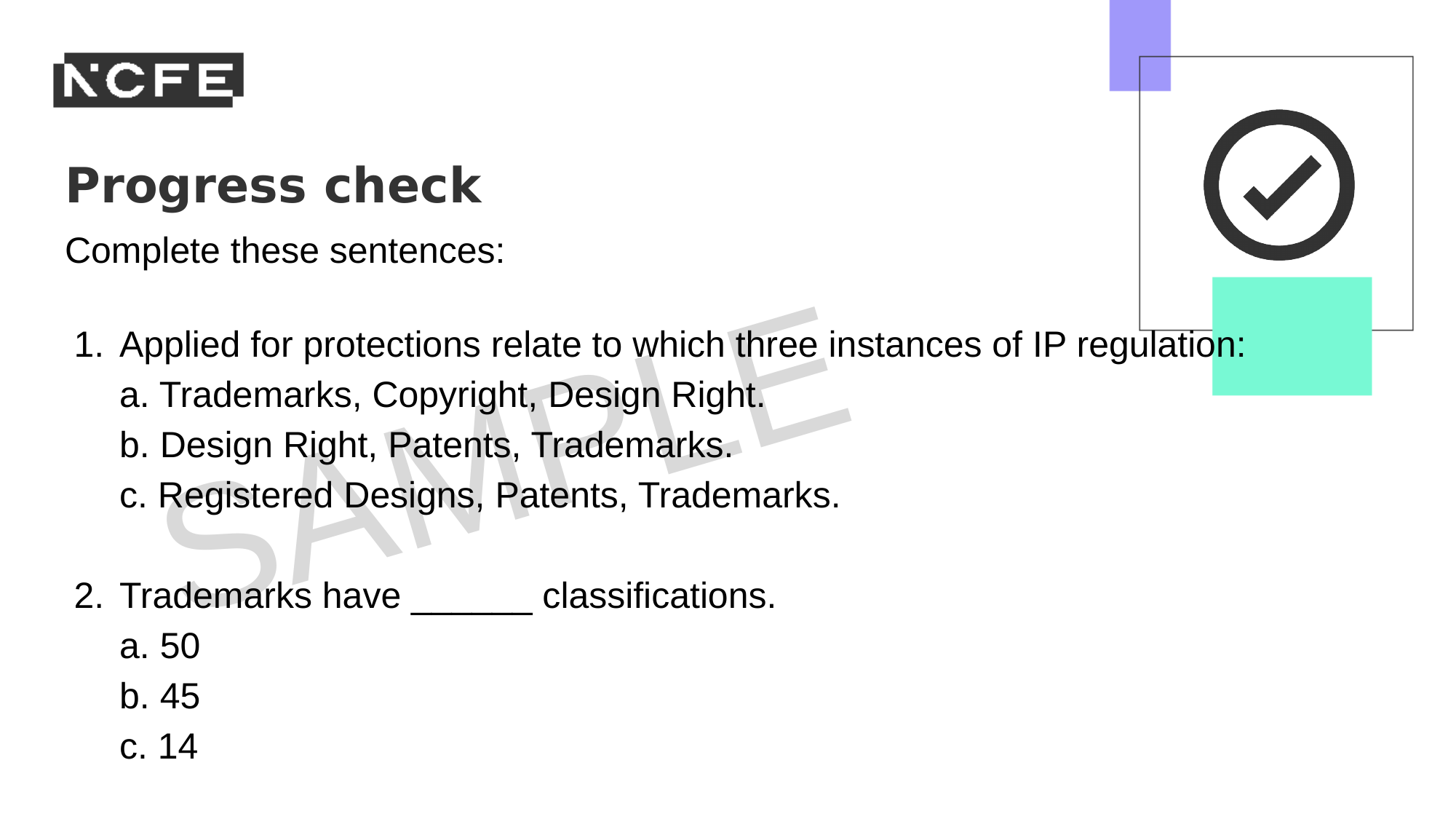

Complete these sentences:
​
Applied for protections relate to which three instances of IP regulation:
a. Trademarks, Copyright, Design Right.
b. Design Right, Patents, Trademarks.
c. Registered Designs, Patents, Trademarks.
Trademarks have ______ classifications.
a. 50
b. 45
c. 14